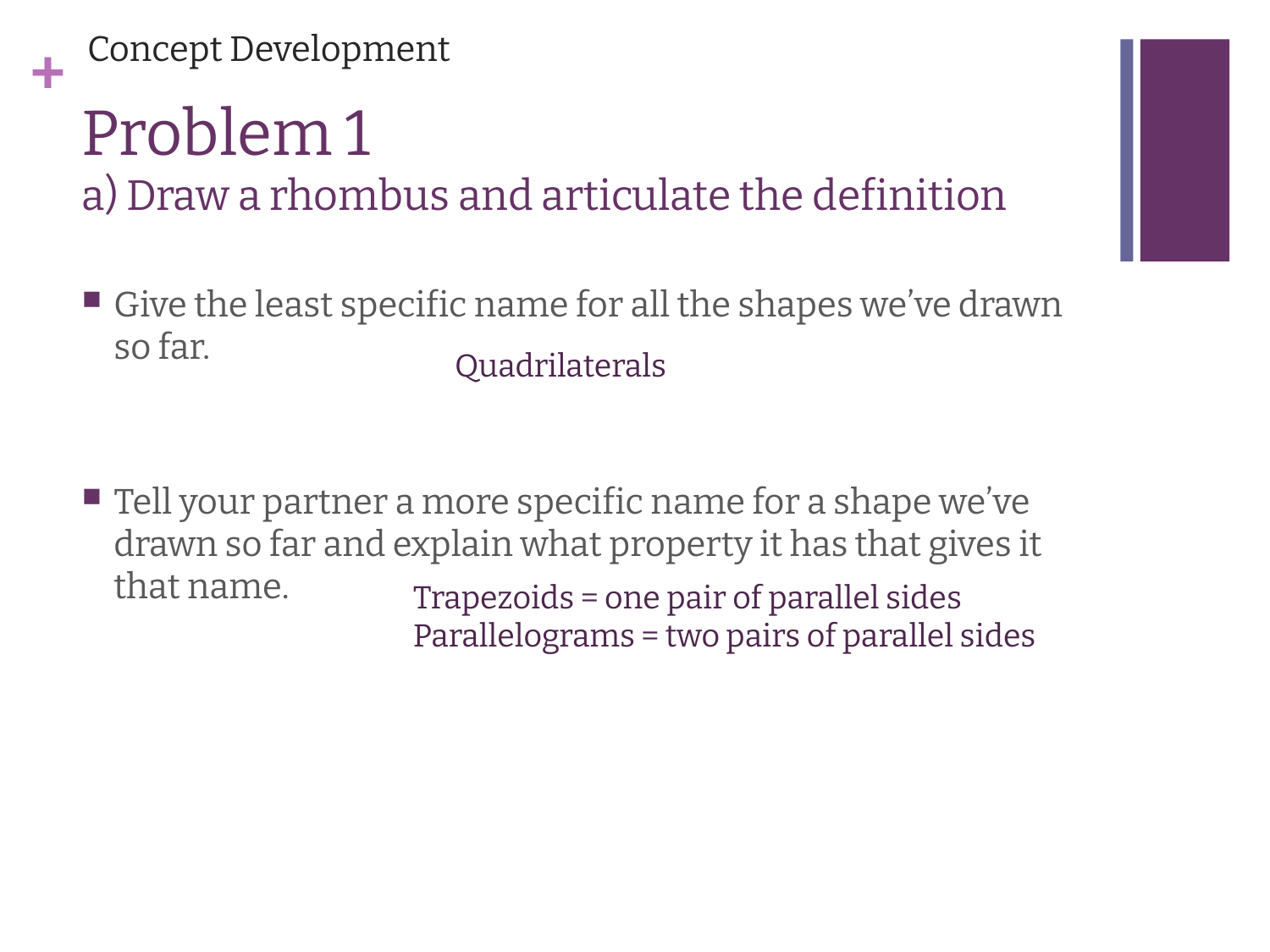

Concept Development
# Problem 1 a) Draw a rhombus and articulate the definition
Give the least specific name for all the shapes we’ve drawn so far.

Tell your partner a more specific name for a shape we’ve drawn so far and explain what property it has that gives it that name.

Quadrilaterals
Trapezoids = one pair of parallel sides
Parallelograms = two pairs of parallel sides